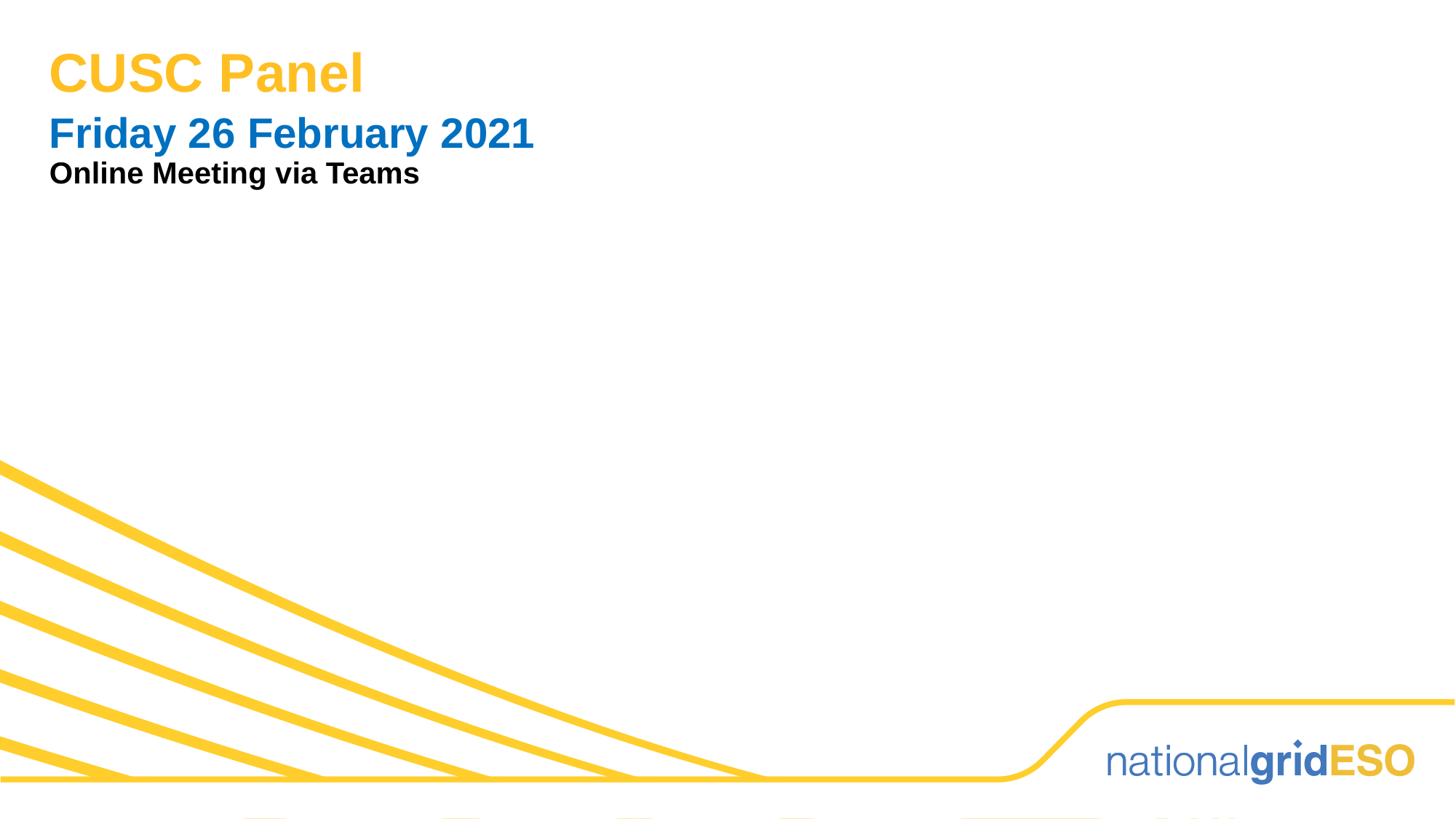

CUSC Panel
# Friday 26 February 2021
Online Meeting via Teams